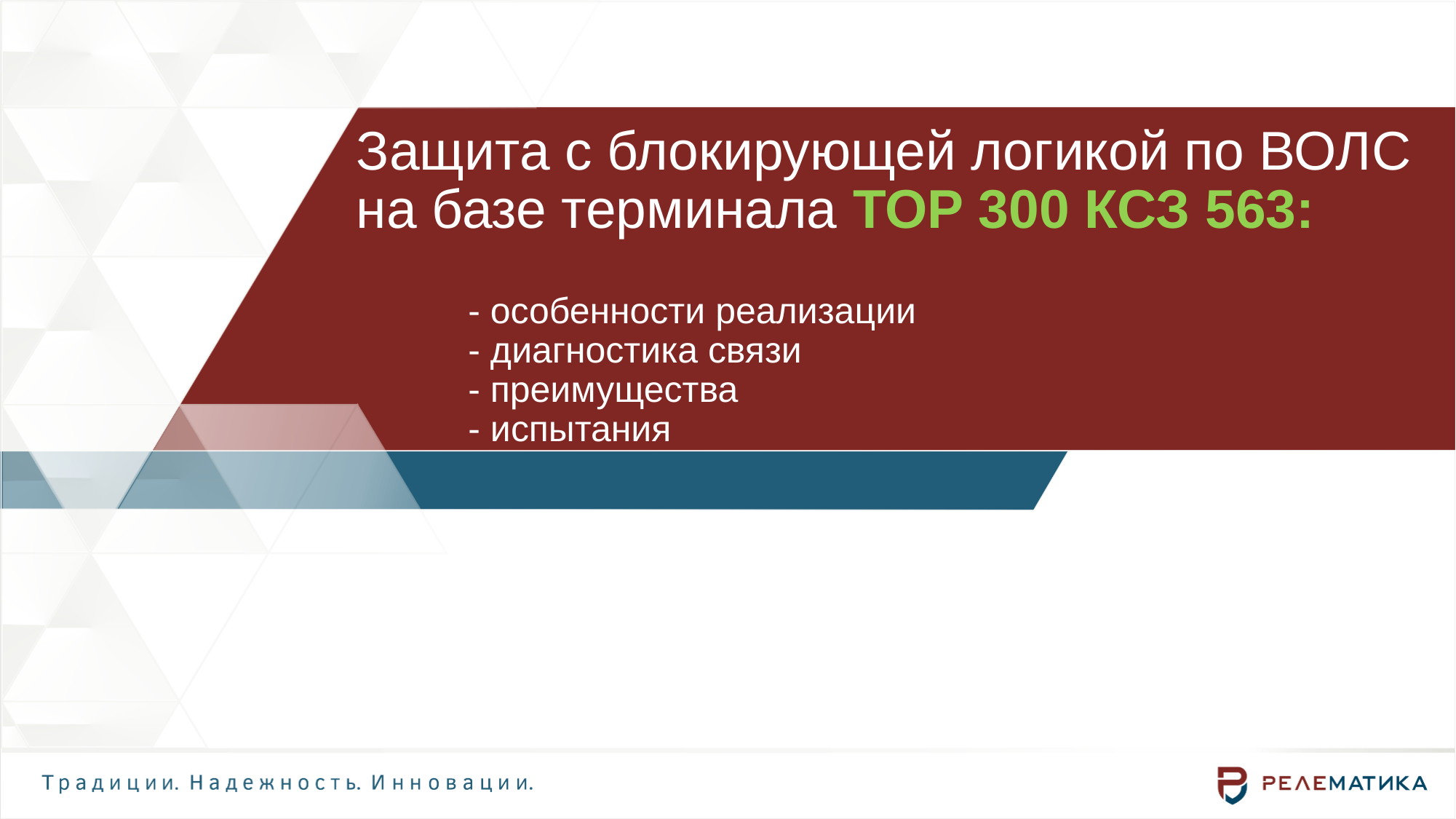

Защита с блокирующей логикой по ВОЛС
на базе терминала ТОР 300 КСЗ 563:
- особенности реализации
- диагностика связи
- преимущества
- испытания